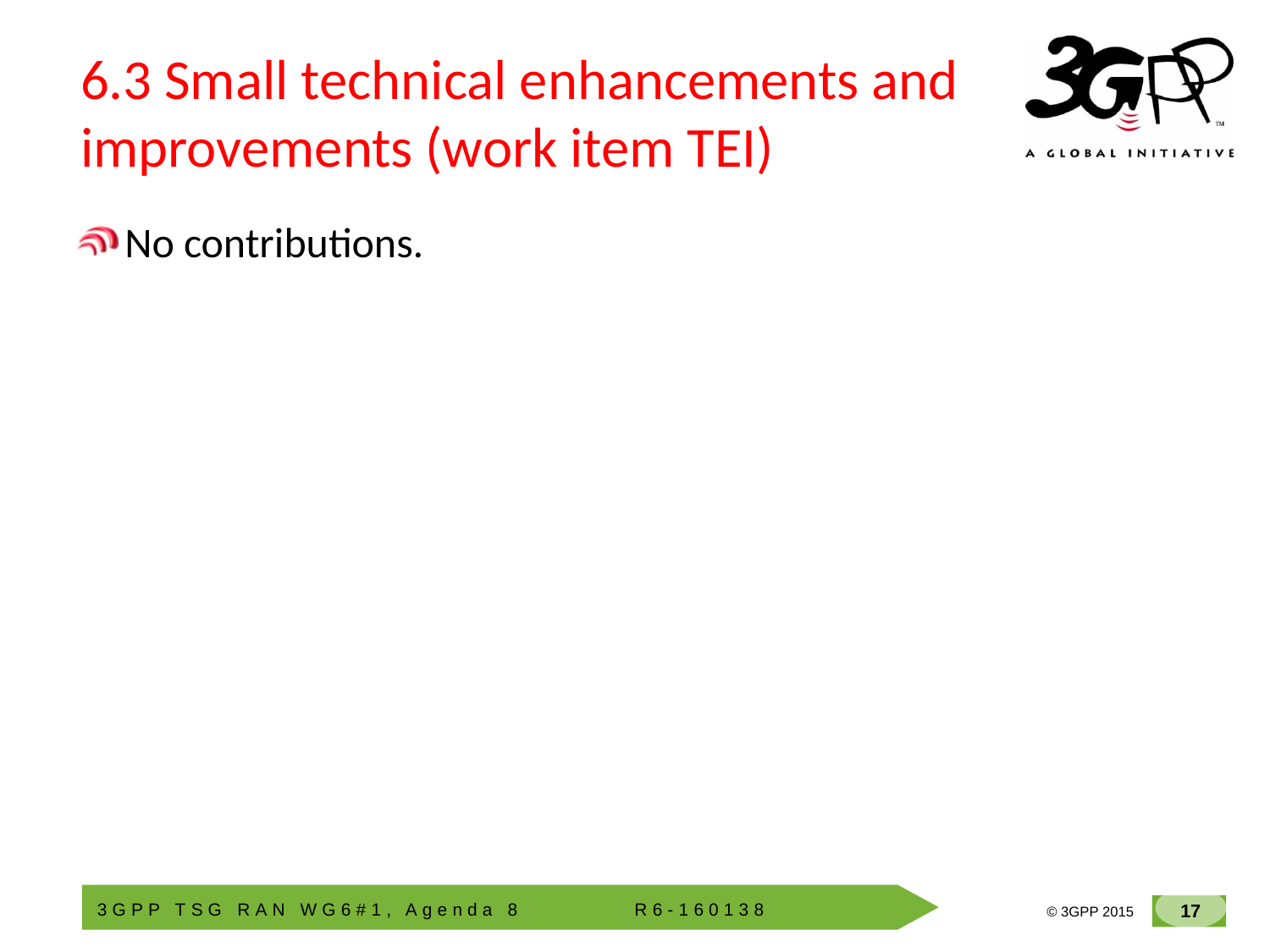

# 6.3 Small technical enhancements and improvements (work item TEI)
No contributions.